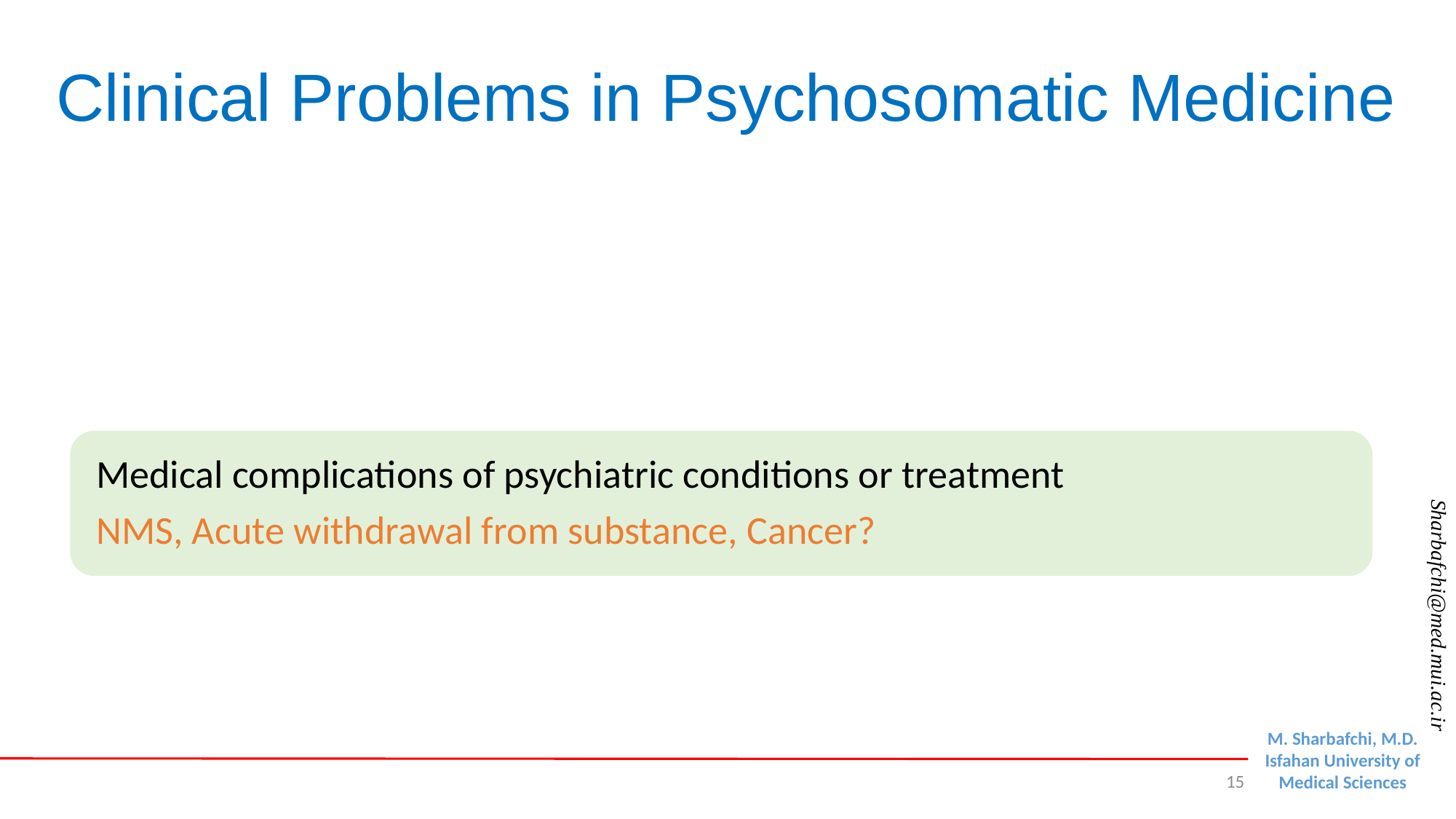

# Clinical Problems in Psychosomatic Medicine
Medical complications of psychiatric conditions or treatment
NMS, Acute withdrawal from substance, Cancer?
15